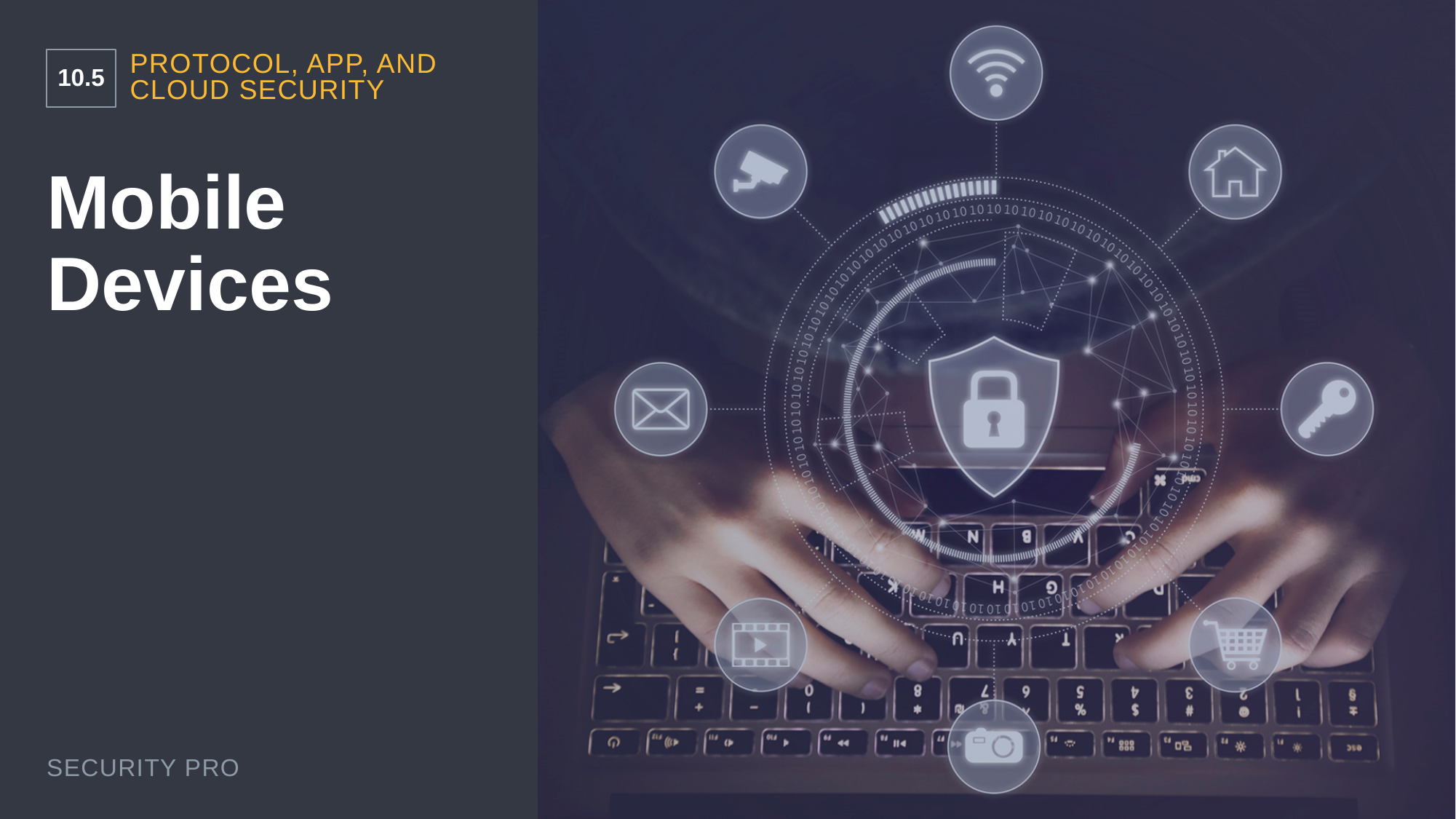

10.5
Protocol, App, and Cloud Security
# Mobile Devices
Security Pro